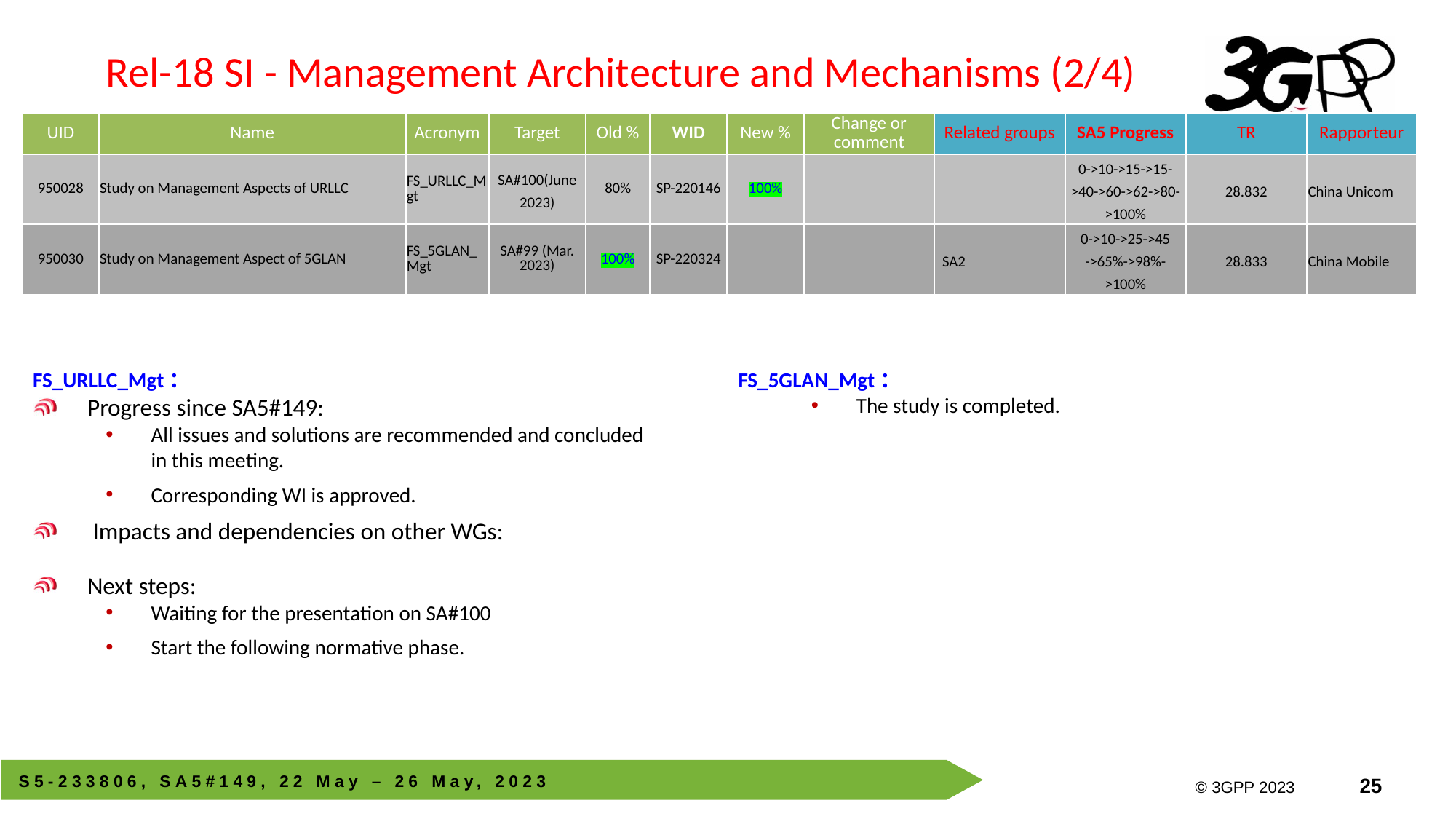

# Rel-18 SI - Management Architecture and Mechanisms (2/4)
| UID | Name | Acronym | Target | Old % | WID | New % | Change or comment | Related groups | SA5 Progress | TR | Rapporteur |
| --- | --- | --- | --- | --- | --- | --- | --- | --- | --- | --- | --- |
| 950028 | Study on Management Aspects of URLLC | FS\_URLLC\_Mgt | SA#100(June 2023) | 80% | SP-220146 | 100% |  |  | 0->10->15->15->40->60->62->80->100% | 28.832 | China Unicom |
| 950030 | Study on Management Aspect of 5GLAN | FS\_5GLAN\_Mgt | SA#99 (Mar. 2023) | 100% | SP-220324 |  |  | SA2 | 0->10->25->45 ->65%->98%->100% | 28.833 | China Mobile |
FS_URLLC_Mgt：
Progress since SA5#149:
All issues and solutions are recommended and concluded in this meeting.
Corresponding WI is approved.
 Impacts and dependencies on other WGs:

Next steps:
Waiting for the presentation on SA#100
Start the following normative phase.
FS_5GLAN_Mgt：
The study is completed.